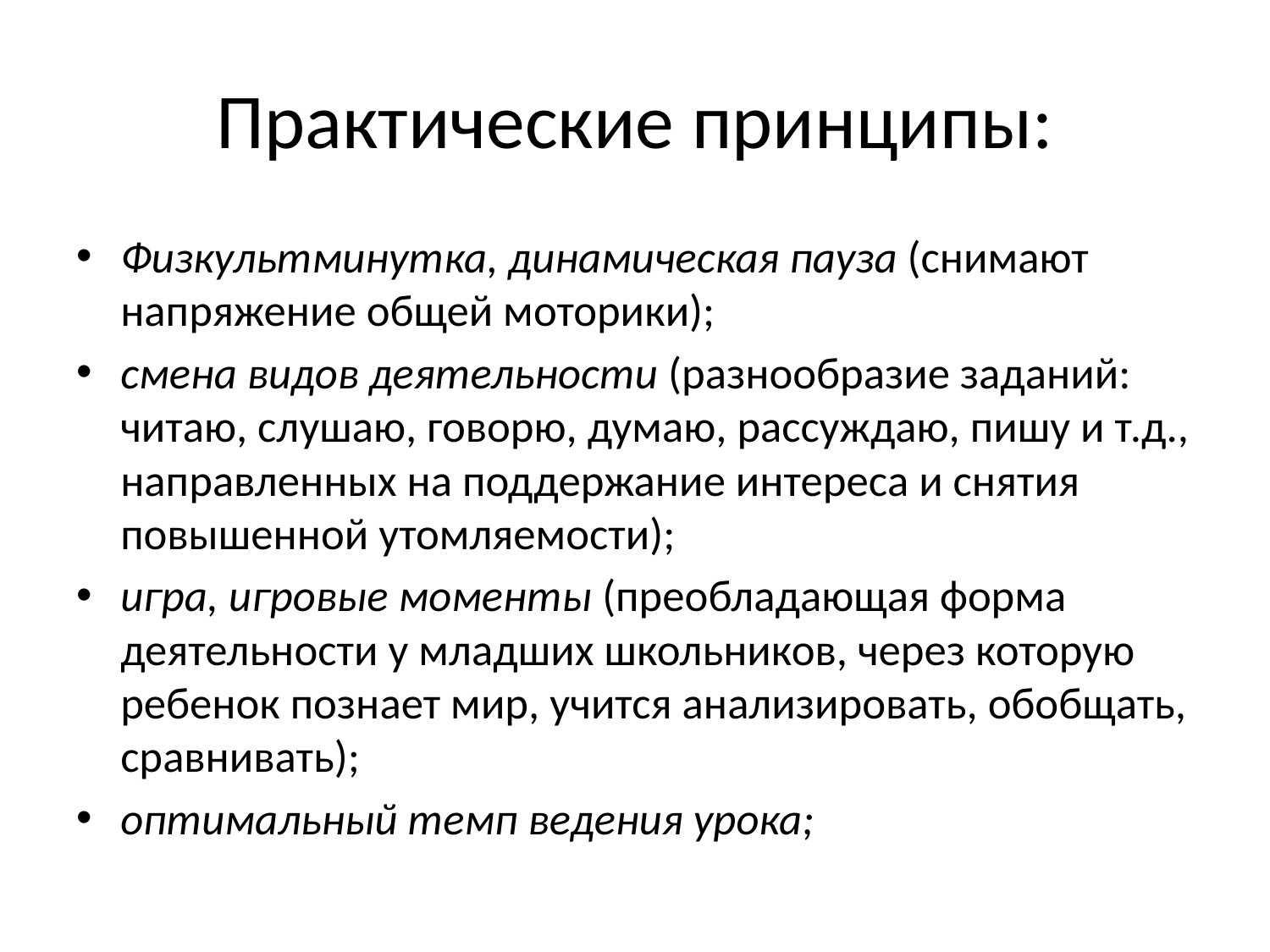

# Практические принципы:
Физкультминутка, динамическая пауза (снимают напряжение общей моторики);
смена видов деятельности (разнообразие заданий: читаю, слушаю, говорю, думаю, рассуждаю, пишу и т.д., направленных на поддержание интереса и снятия повышенной утомляемости);
игра, игровые моменты (преобладающая форма деятельности у младших школьников, через которую ребенок познает мир, учится анализировать, обобщать, сравнивать);
оптимальный темп ведения урока;